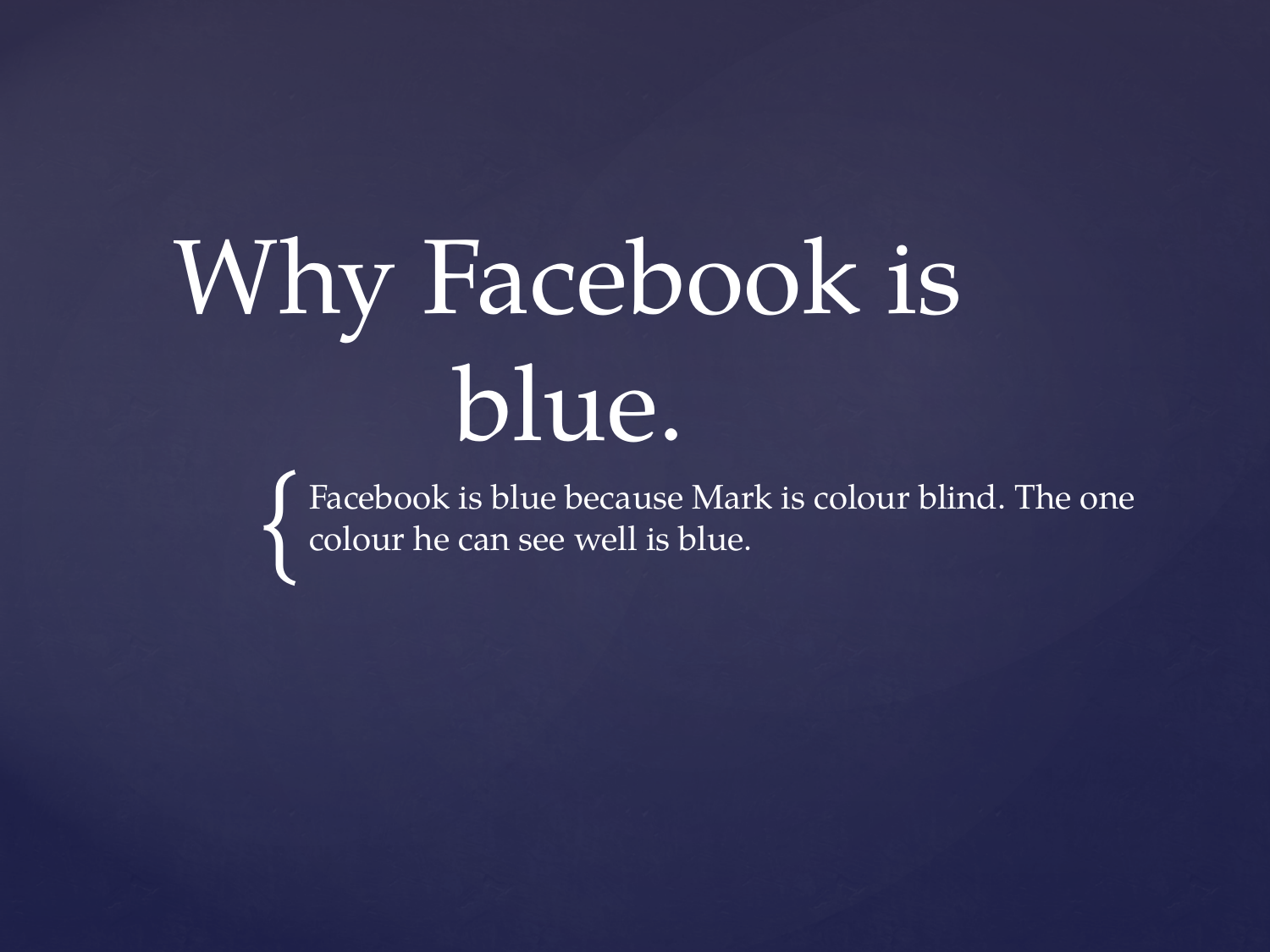

# Why Facebook is   			   blue.
Facebook is blue because Mark is colour blind. The one colour he can see well is blue.